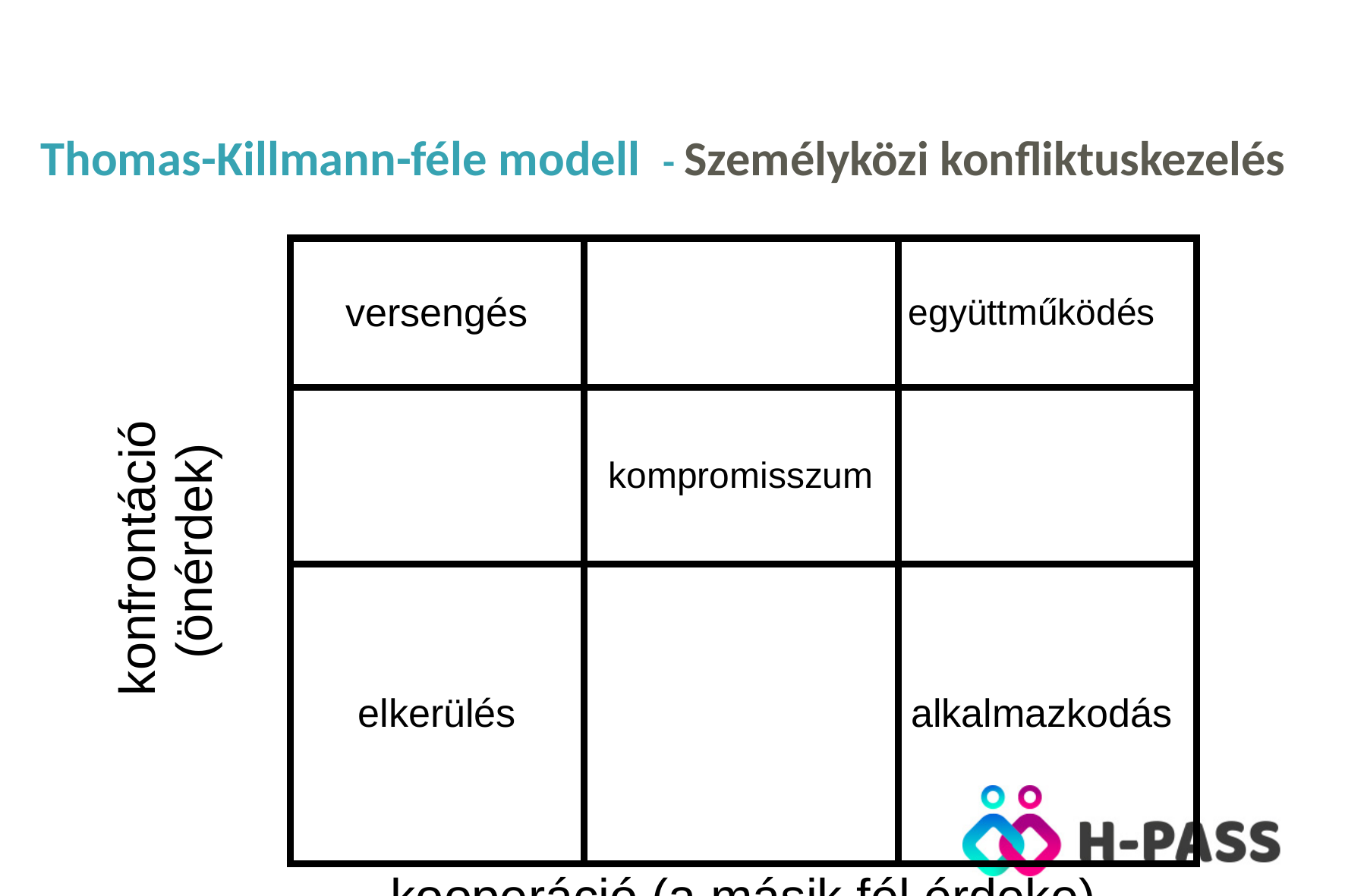

Thomas-Killmann-féle modell  - Személyközi konfliktuskezelés
| konfrontáció (önérdek) | versengés |  | együttműködés |
| --- | --- | --- | --- |
|  |  | kompromisszum |  |
|  | elkerülés |  | alkalmazkodás |
|  | kooperáció (a másik fél érdeke) |  |  |